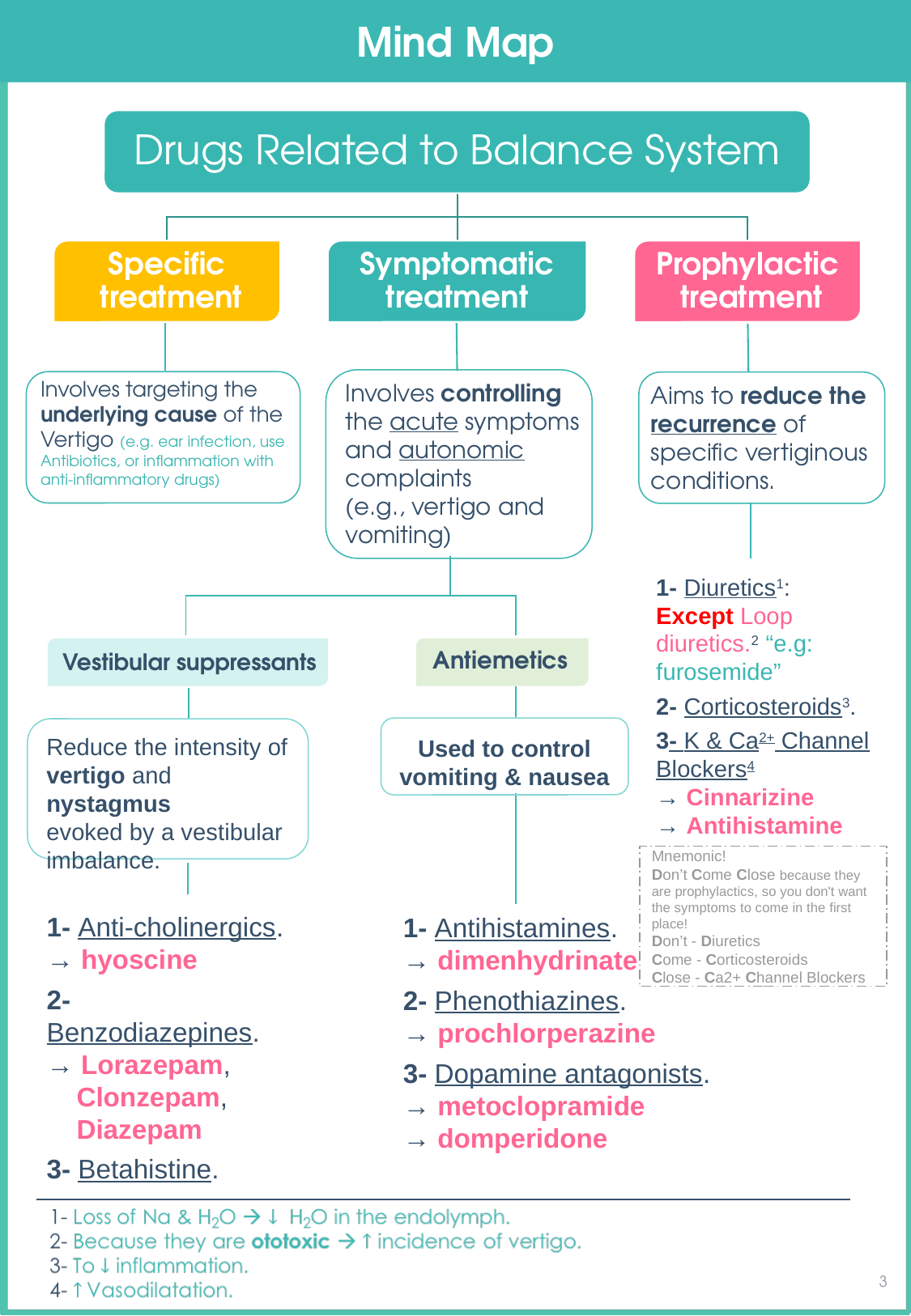

Mind Map

Drugs Related to Balance System

Specific treatment
Symptomatic treatment
Prophylactic treatment
Involves targeting the underlying cause of the Vertigo (e.g. ear infection, use Antibiotics, or inflammation with anti-inflammatory drugs)

Involves controlling the acute symptoms and autonomic complaints
(e.g., vertigo and vomiting)

Aims to reduce the recurrence of specific vertiginous conditions.

1- Diuretics1:
Except Loop diuretics.2 “e.g: furosemide”

2- Corticosteroids3.

3- K & Ca2+ Channel Blockers4
→ Cinnarizine
→ Antihistamine

Antiemetics
Vestibular suppressants
Used to control vomiting & nausea
Reduce the intensity of
vertigo and nystagmus
evoked by a vestibular
imbalance.
Mnemonic!
Don’t Come Close because they are prophylactics, so you don't want the symptoms to come in the first place!
Don’t - Diuretics
Come - Corticosteroids
Close - Ca2+ Channel Blockers
1- Anti-cholinergics.
→ hyoscine

2- Benzodiazepines.
→ Lorazepam,
    Clonzepam,
    Diazepam

3- Betahistine.
1- Antihistamines.
→ dimenhydrinate

2- Phenothiazines.
→ prochlorperazine

3- Dopamine antagonists.
→ metoclopramide
→ domperidone

3